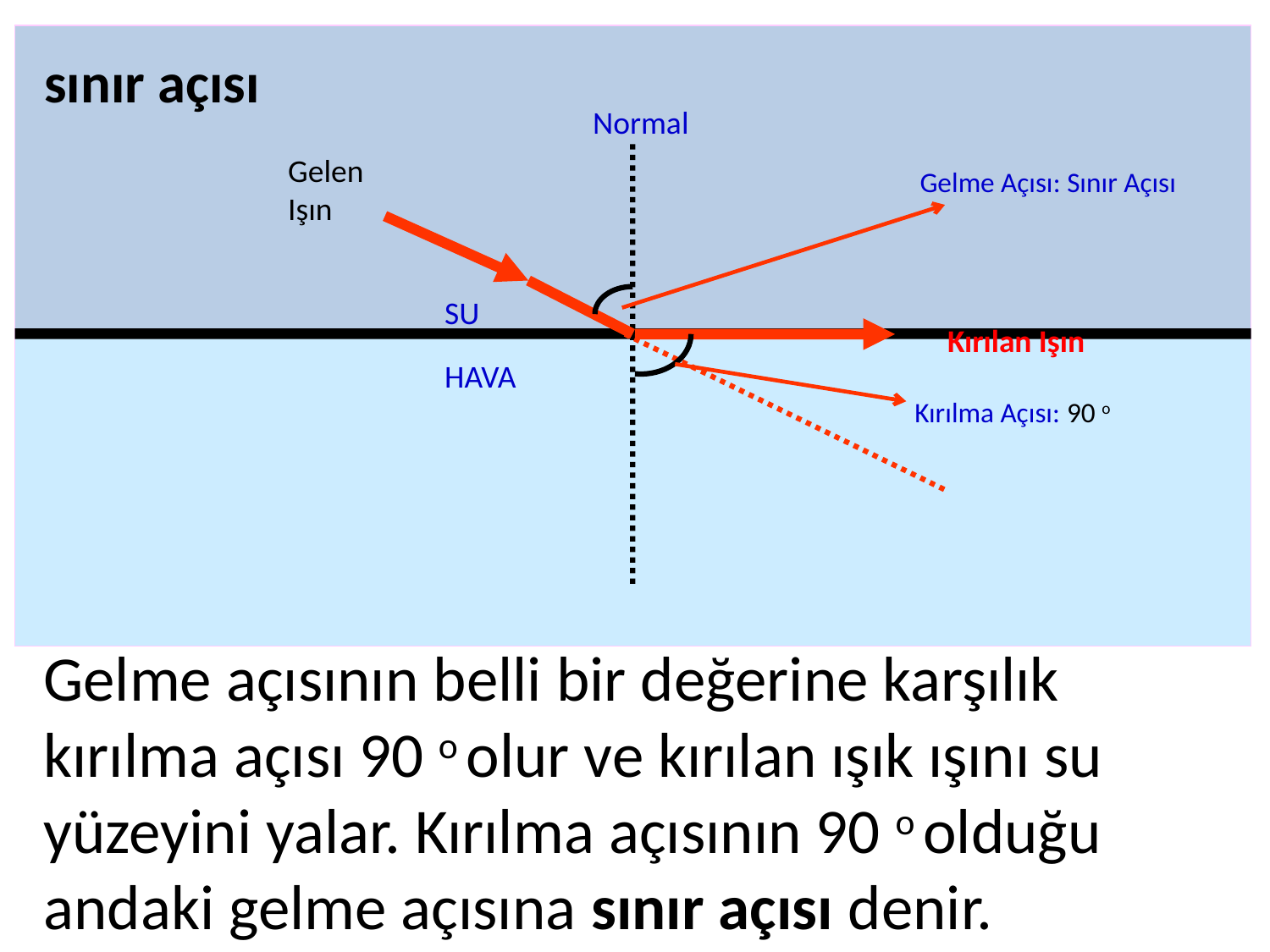

sınır açısı
Normal
Gelen
Işın

Gelme Açısı: Sınır Açısı

SU

Kırılan Işın

HAVA

Kırılma Açısı: 90 o
Gelme açısının belli bir değerine karşılık kırılma açısı 90 o olur ve kırılan ışık ışını su yüzeyini yalar. Kırılma açısının 90 o olduğu andaki gelme açısına sınır açısı denir.